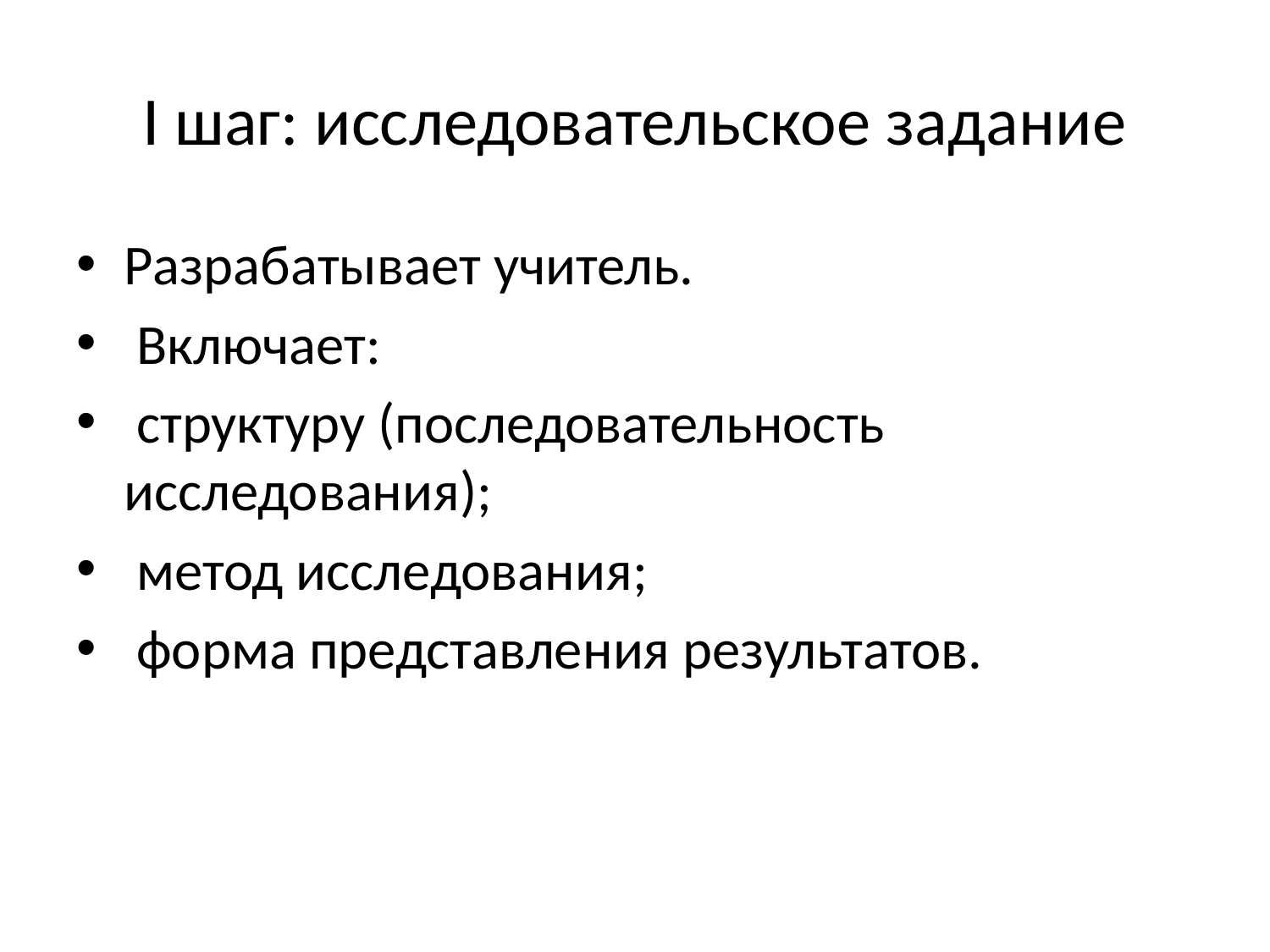

# I шаг: исследовательское задание
Разрабатывает учитель.
 Включает:
 структуру (последовательность исследования);
 метод исследования;
 форма представления результатов.